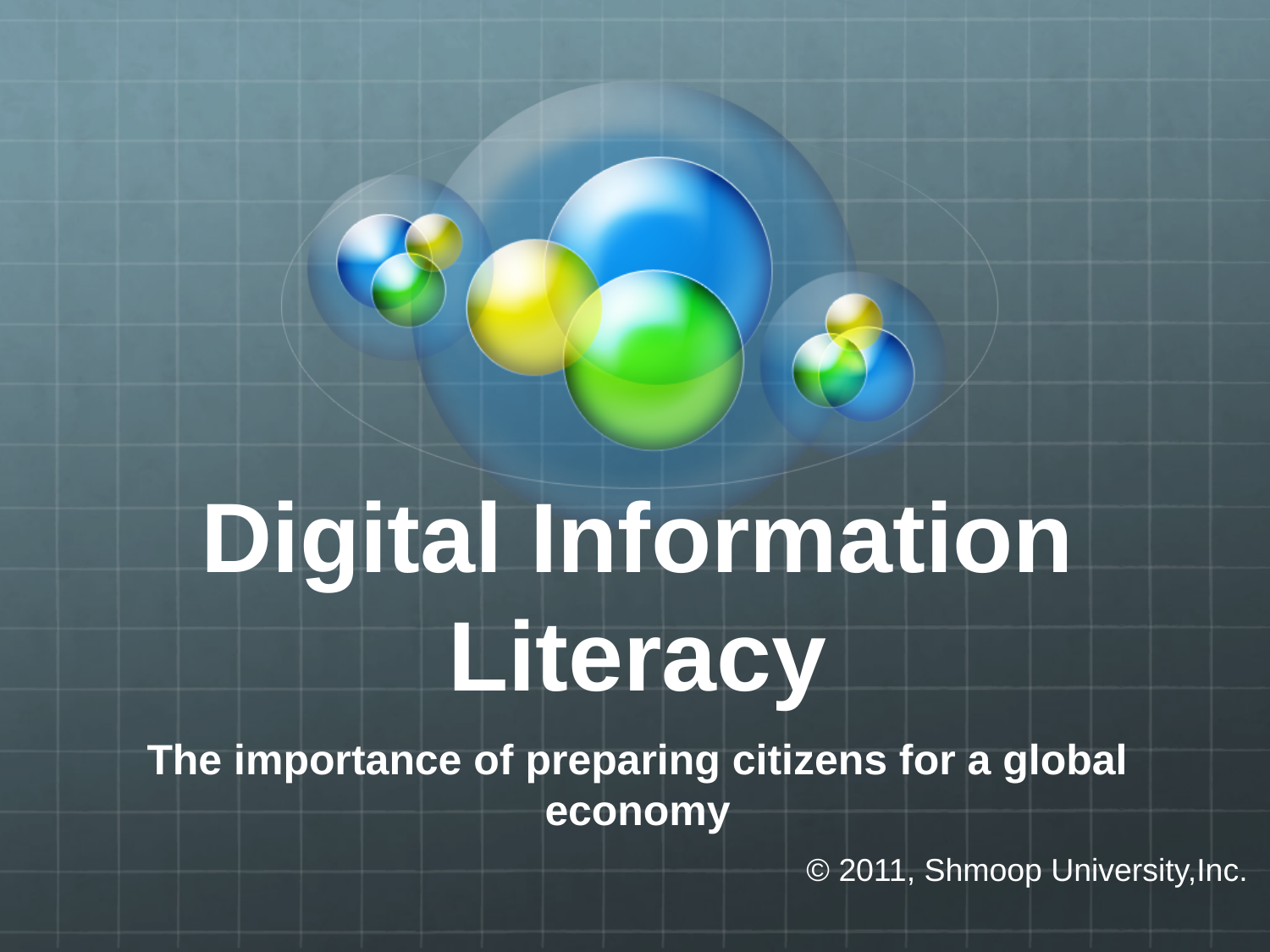

# Digital Information Literacy
The importance of preparing citizens for a global economy
© 2011, Shmoop University,Inc.